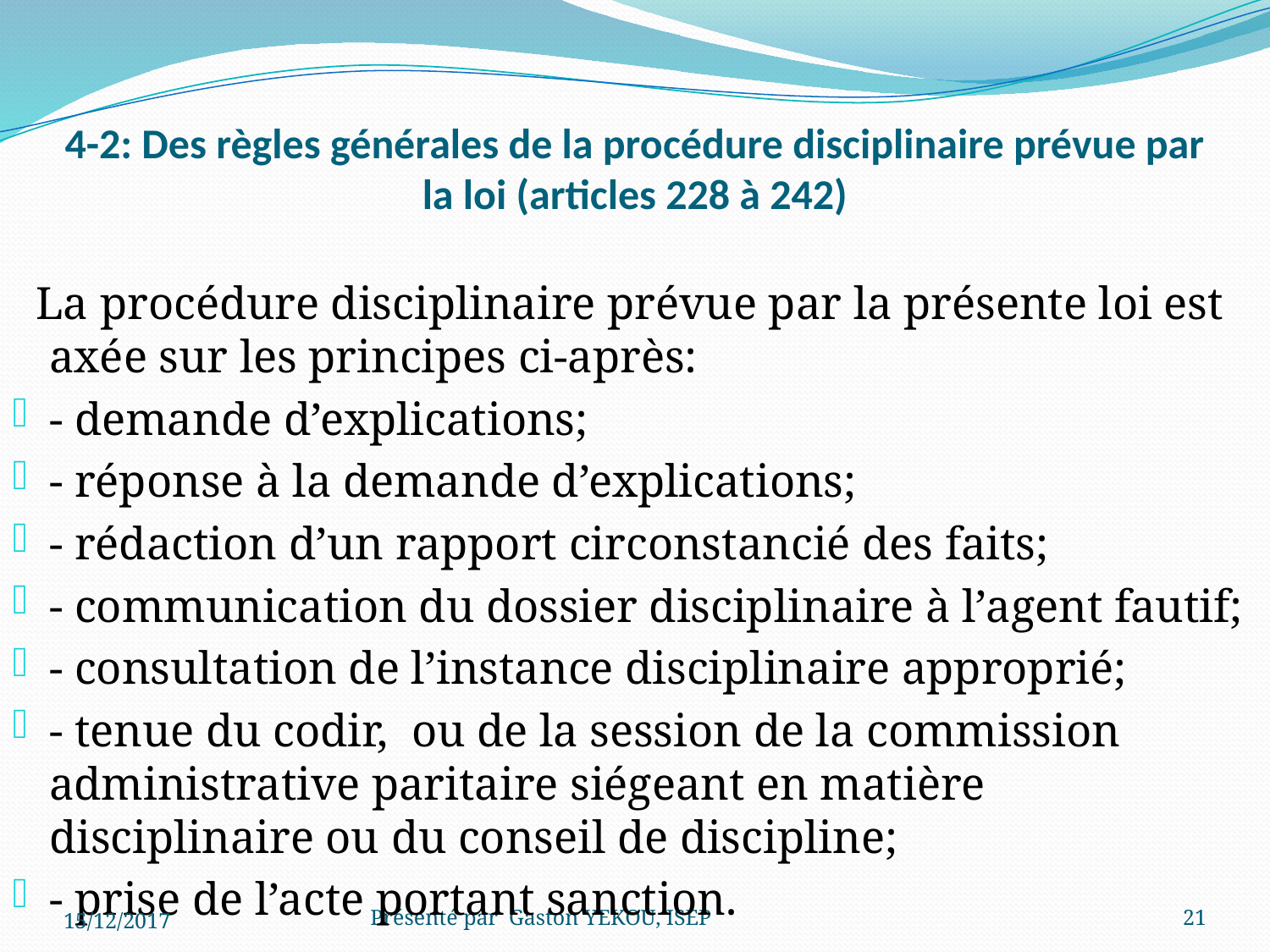

# 4-2: Des règles générales de la procédure disciplinaire prévue par la loi (articles 228 à 242)
  La procédure disciplinaire prévue par la présente loi est axée sur les principes ci-après:
- demande d’explications;
- réponse à la demande d’explications;
- rédaction d’un rapport circonstancié des faits;
- communication du dossier disciplinaire à l’agent fautif;
- consultation de l’instance disciplinaire approprié;
- tenue du codir,  ou de la session de la commission administrative paritaire siégeant en matière disciplinaire ou du conseil de discipline;
- prise de l’acte portant sanction.

15/12/2017
Présenté par  Gaston YEKOU, ISEP
21